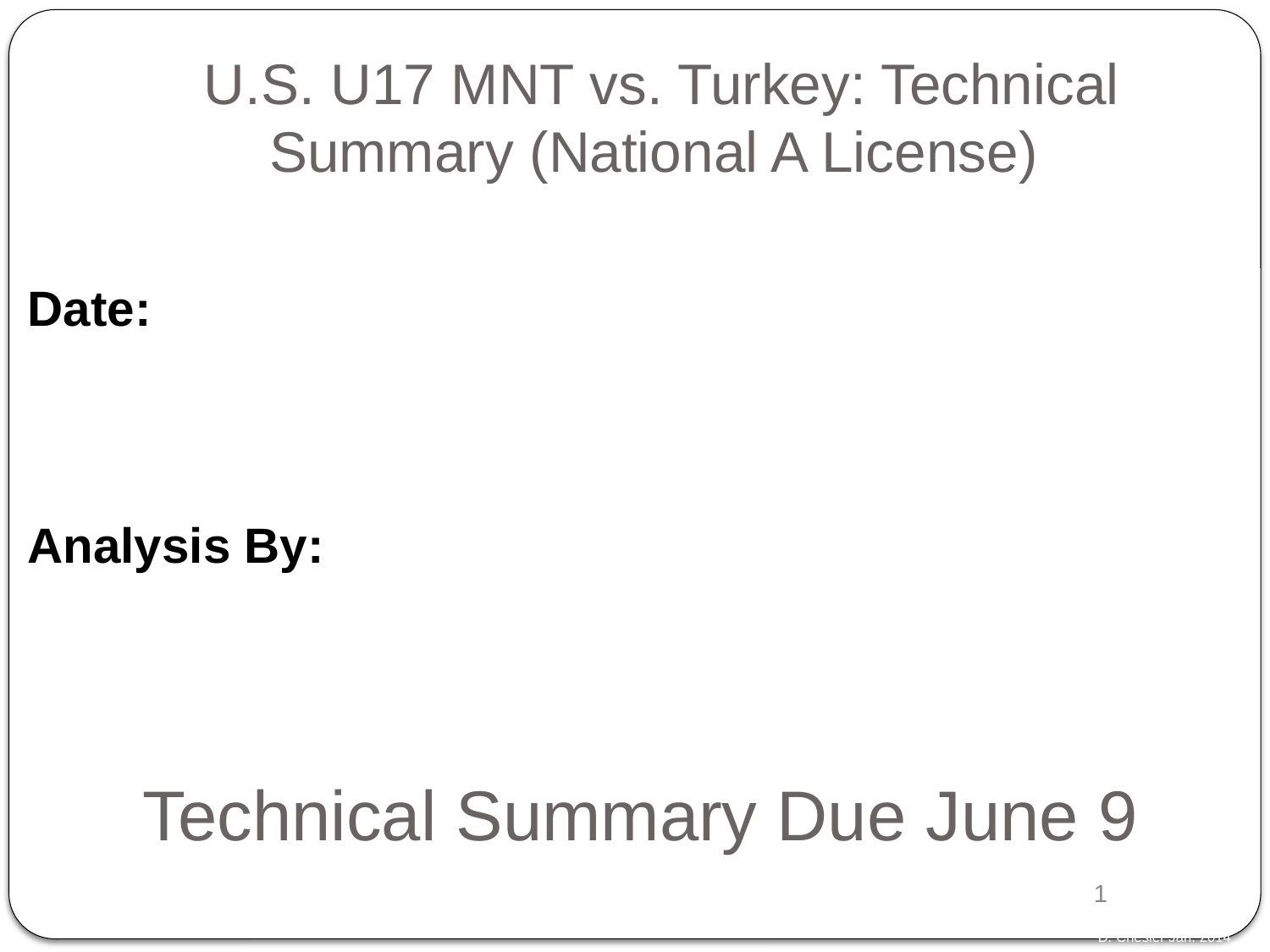

# U.S. U17 MNT vs. Turkey: Technical Summary (National A License)

Date:

Analysis By:
Technical Summary Due June 9
1
D. Chesler Jan. 2014